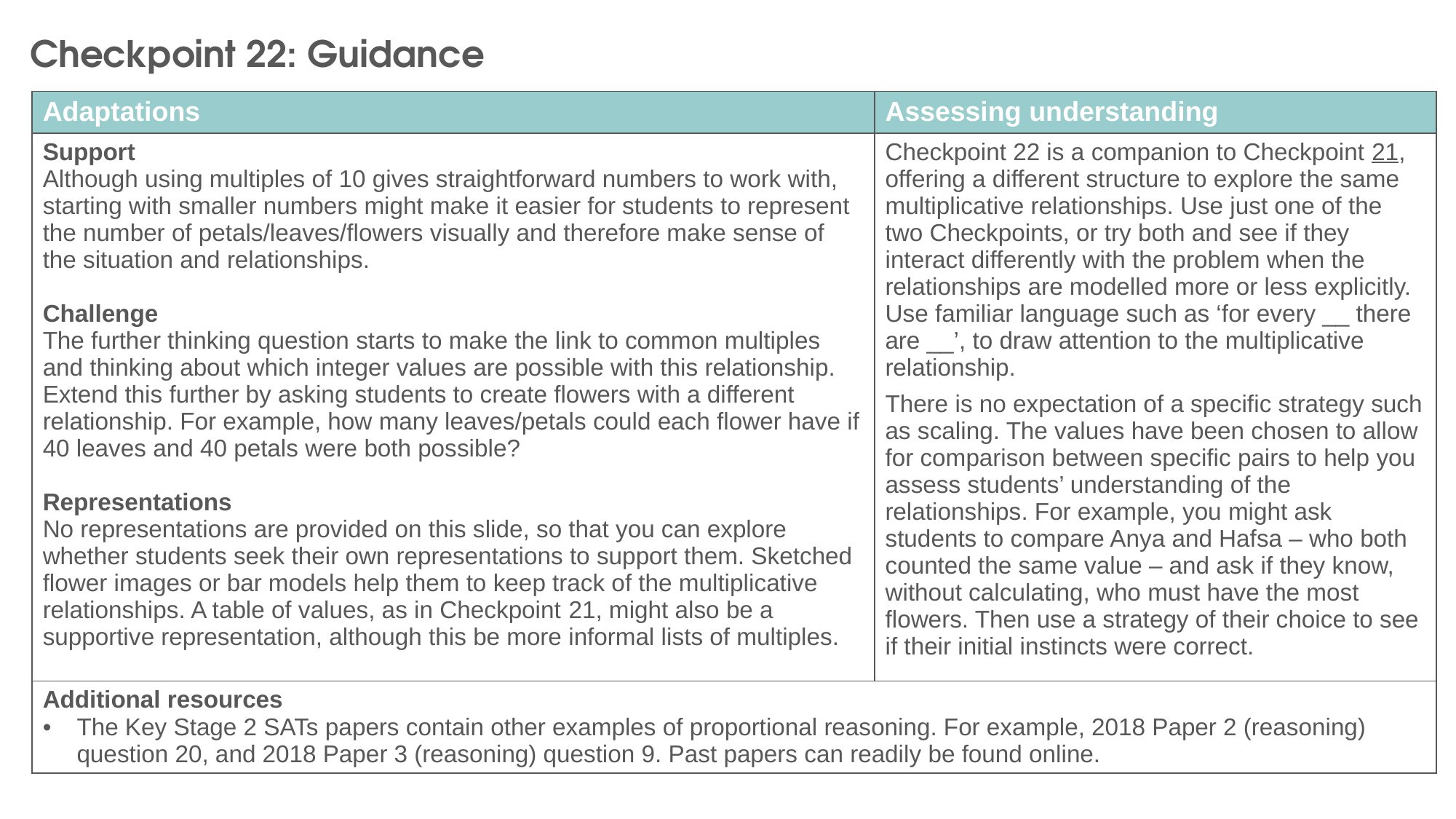

Checkpoint 22: Guidance
| Adaptations | Assessing understanding |
| --- | --- |
| Support Although using multiples of 10 gives straightforward numbers to work with, starting with smaller numbers might make it easier for students to represent the number of petals/leaves/flowers visually and therefore make sense of the situation and relationships. Challenge The further thinking question starts to make the link to common multiples and thinking about which integer values are possible with this relationship. Extend this further by asking students to create flowers with a different relationship. For example, how many leaves/petals could each flower have if 40 leaves and 40 petals were both possible? Representations No representations are provided on this slide, so that you can explore whether students seek their own representations to support them. Sketched flower images or bar models help them to keep track of the multiplicative relationships. A table of values, as in Checkpoint 21, might also be a supportive representation, although this be more informal lists of multiples. | Checkpoint 22 is a companion to Checkpoint 21, offering a different structure to explore the same multiplicative relationships. Use just one of the two Checkpoints, or try both and see if they interact differently with the problem when the relationships are modelled more or less explicitly. Use familiar language such as ‘for every \_\_ there are \_\_’, to draw attention to the multiplicative relationship. There is no expectation of a specific strategy such as scaling. The values have been chosen to allow for comparison between specific pairs to help you assess students’ understanding of the relationships. For example, you might ask students to compare Anya and Hafsa – who both counted the same value – and ask if they know, without calculating, who must have the most flowers. Then use a strategy of their choice to see if their initial instincts were correct. |
| Additional resources The Key Stage 2 SATs papers contain other examples of proportional reasoning. For example, 2018 Paper 2 (reasoning) question 20, and 2018 Paper 3 (reasoning) question 9. Past papers can readily be found online. |  |